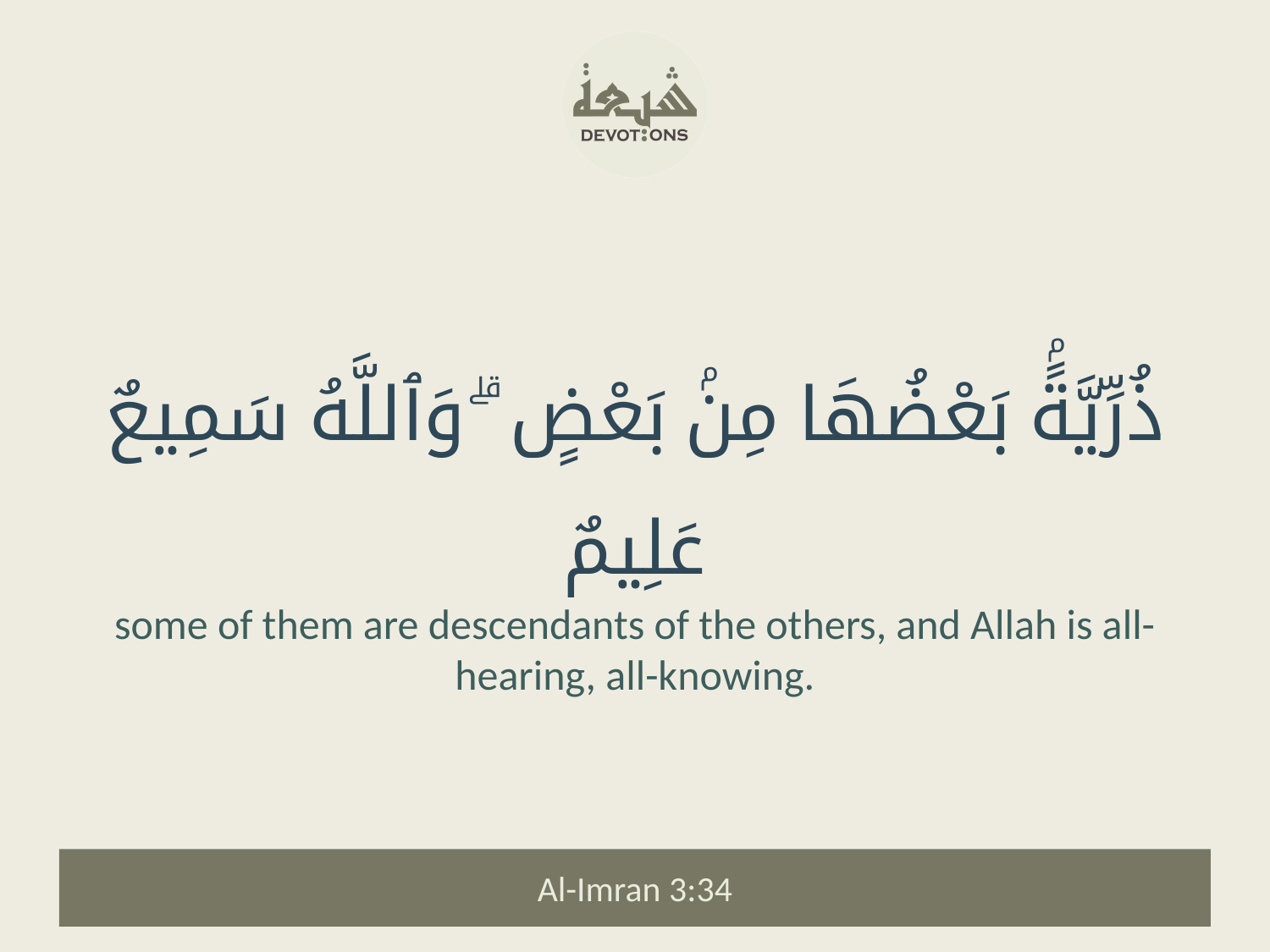

ذُرِّيَّةًۢ بَعْضُهَا مِنۢ بَعْضٍ ۗ وَٱللَّهُ سَمِيعٌ عَلِيمٌ
some of them are descendants of the others, and Allah is all-hearing, all-knowing.
Al-Imran 3:34